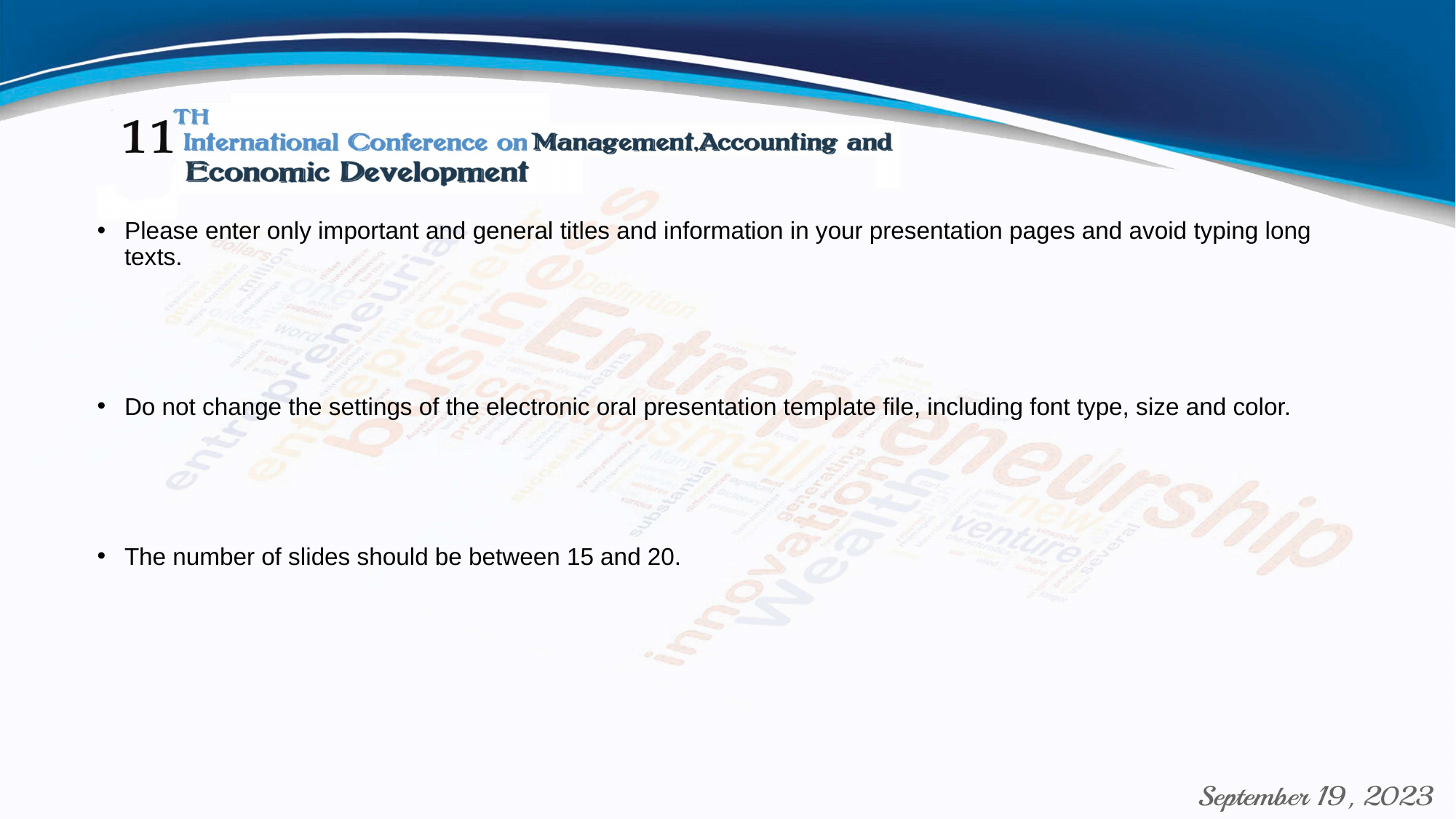

Please enter only important and general titles and information in your presentation pages and avoid typing long texts.
Do not change the settings of the electronic oral presentation template file, including font type, size and color.
The number of slides should be between 15 and 20.